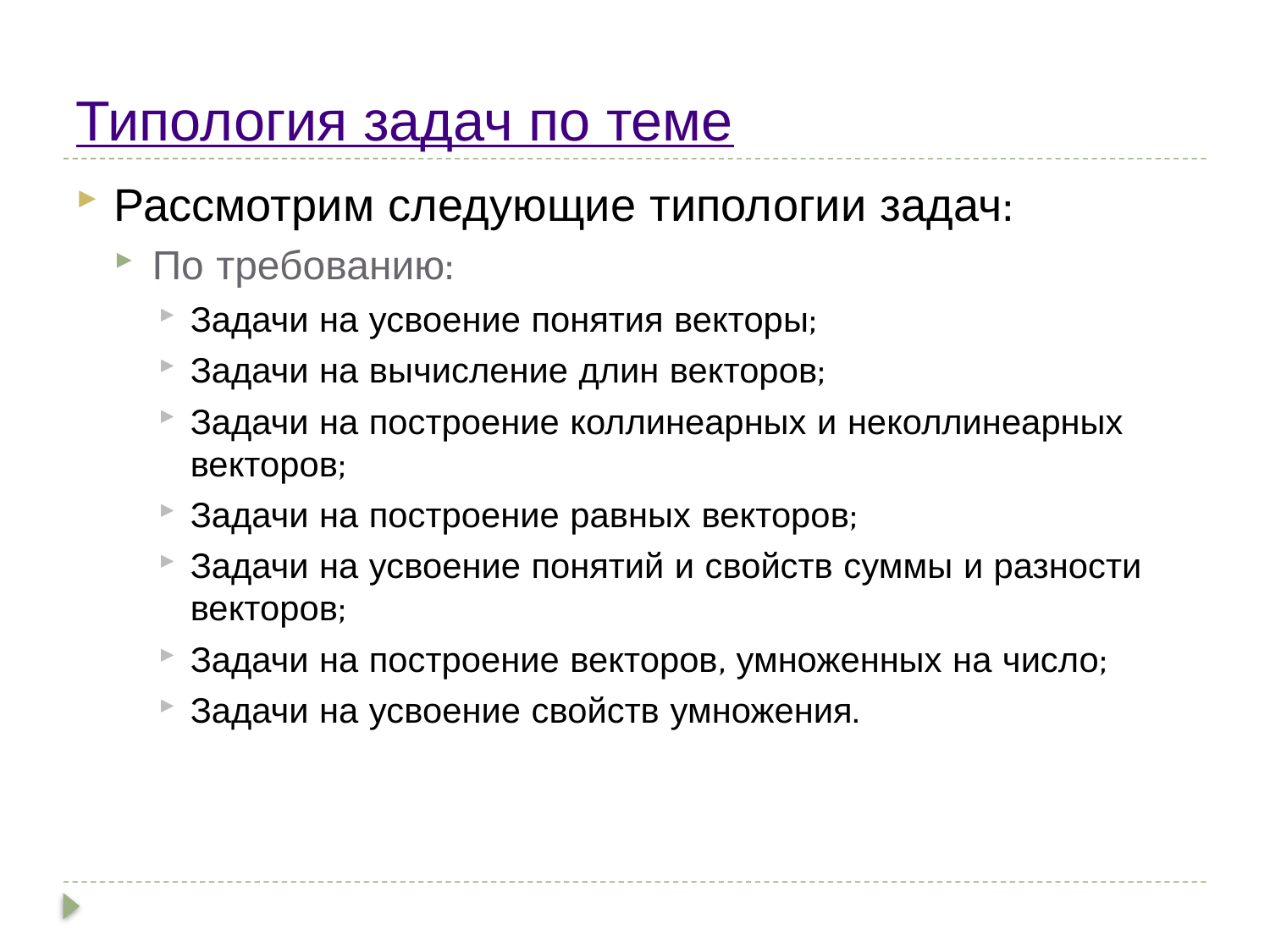

# Типология задач по теме
Рассмотрим следующие типологии задач:
По требованию:
Задачи на усвоение понятия векторы;
Задачи на вычисление длин векторов;
Задачи на построение коллинеарных и неколлинеарных векторов;
Задачи на построение равных векторов;
Задачи на усвоение понятий и свойств суммы и разности векторов;
Задачи на построение векторов, умноженных на число;
Задачи на усвоение свойств умножения.